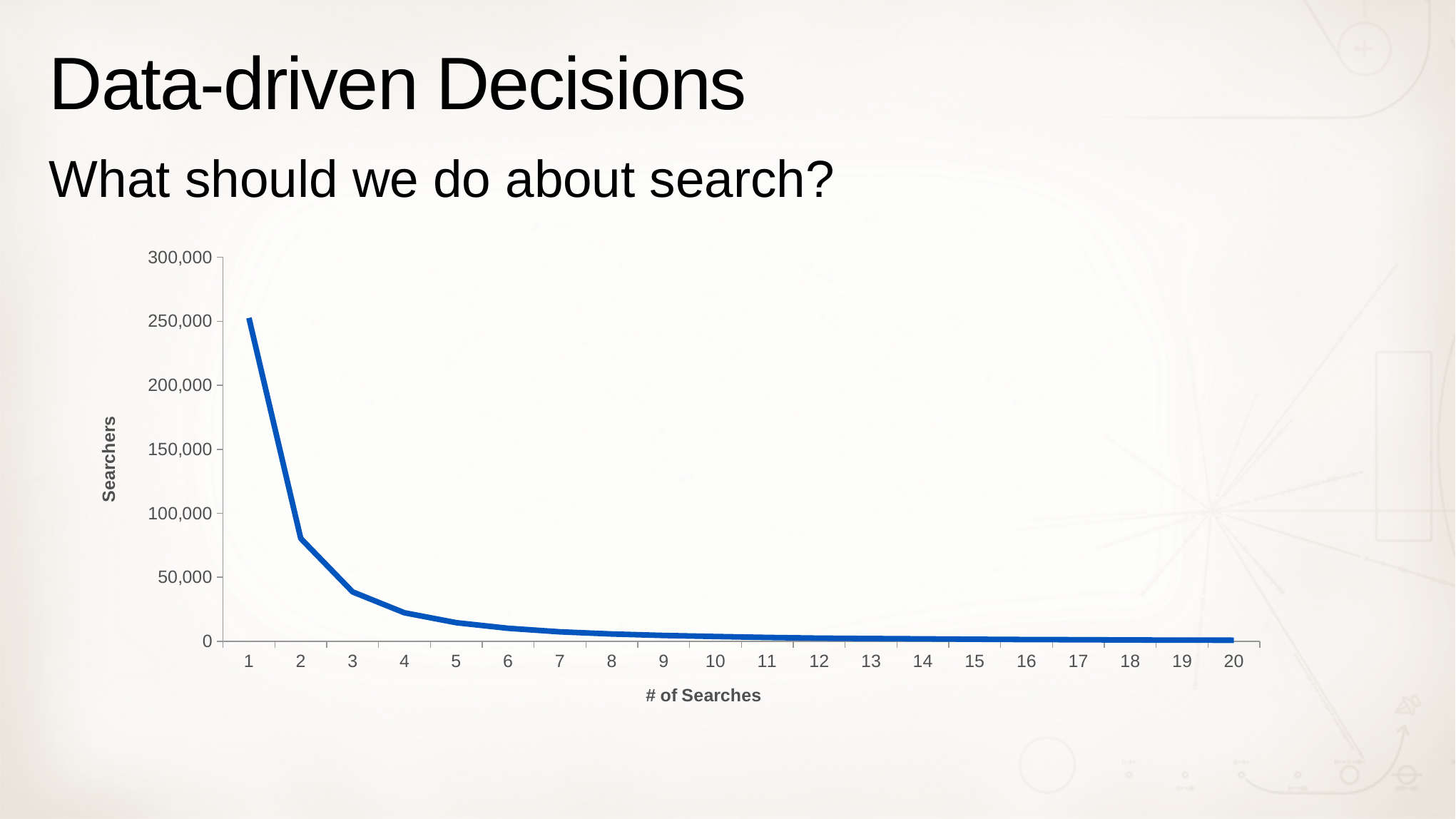

# Data-driven Decisions
What should we do about search?

### Chart

| Category | users |
|---|---|